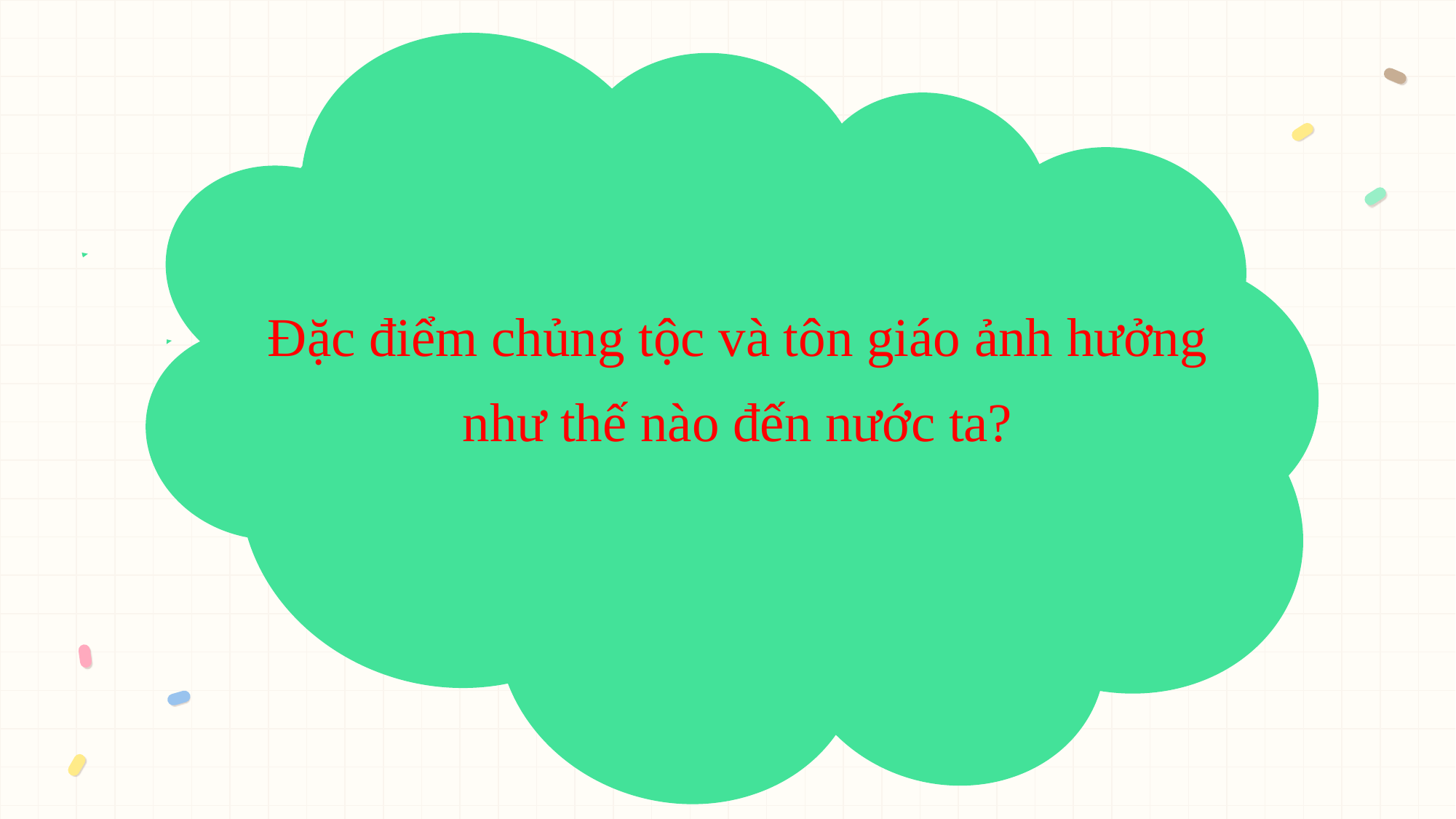

Đặc điểm chủng tộc và tôn giáo ảnh hưởng như thế nào đến nước ta?